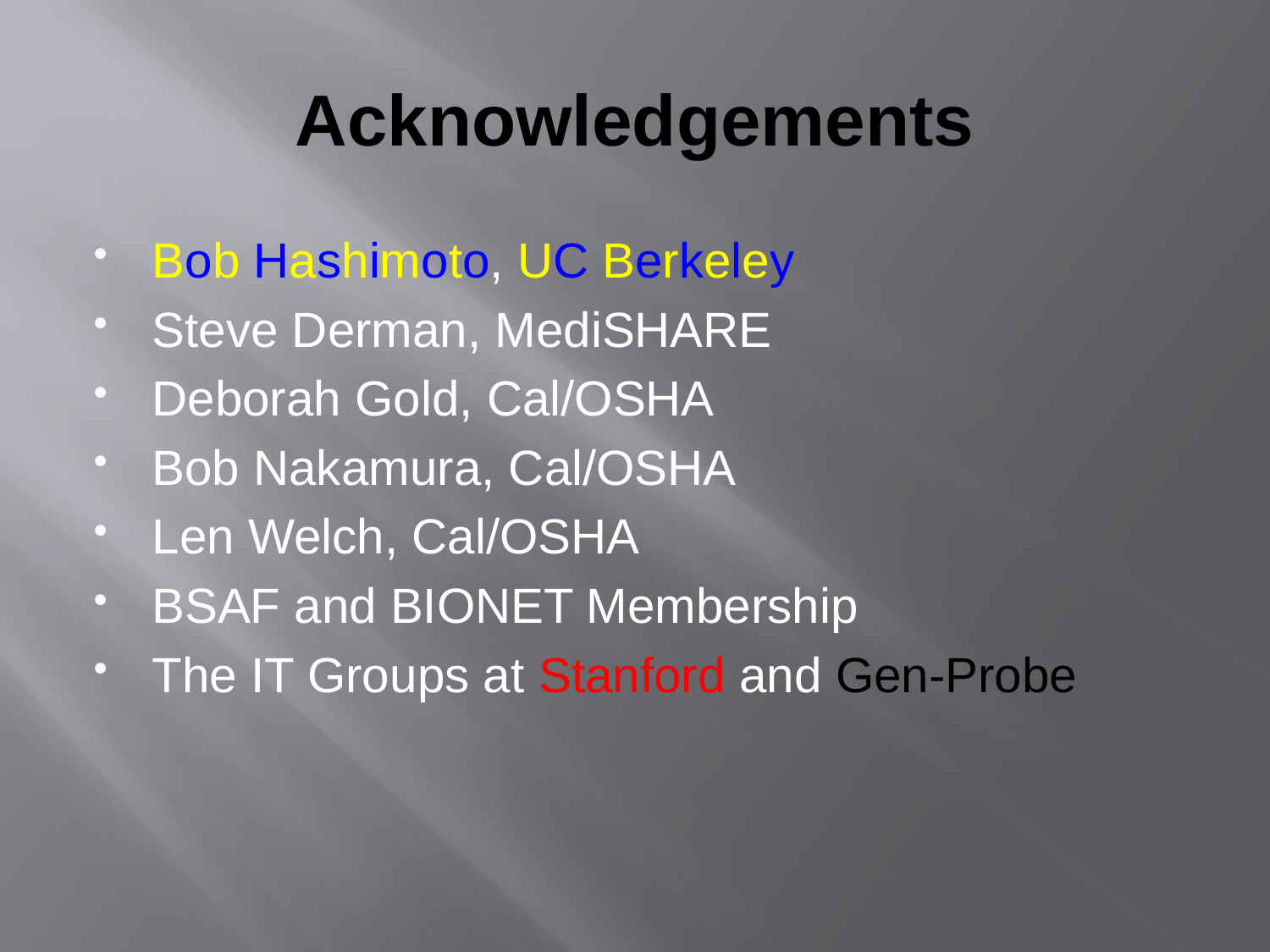

# Acknowledgements
Bob Hashimoto, UC Berkeley
Steve Derman, MediSHARE
Deborah Gold, Cal/OSHA
Bob Nakamura, Cal/OSHA
Len Welch, Cal/OSHA
BSAF and BIONET Membership
The IT Groups at Stanford and Gen-Probe